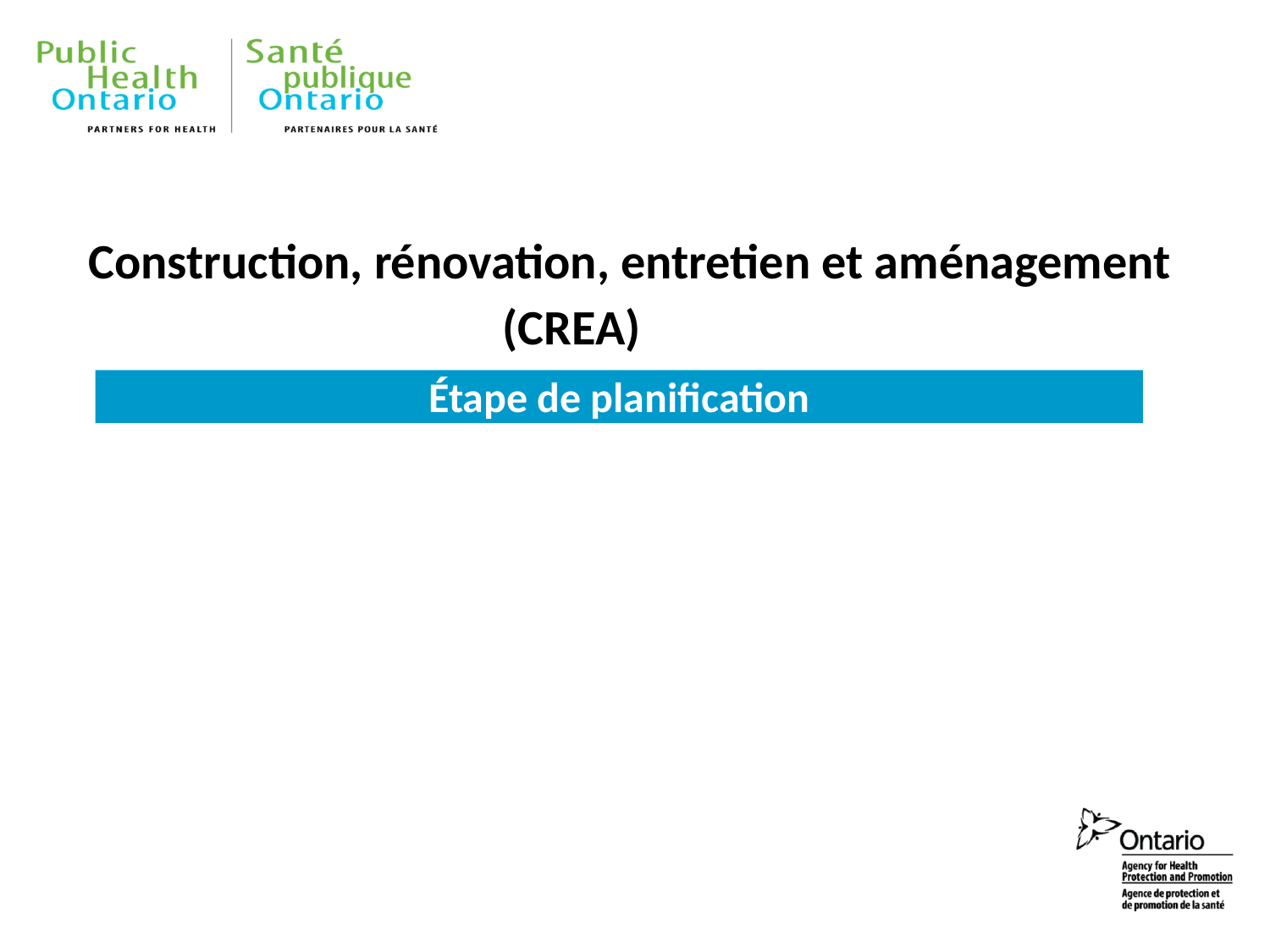

# Construction, rénovation, entretien et aménagement (CREA)
Étape de planification